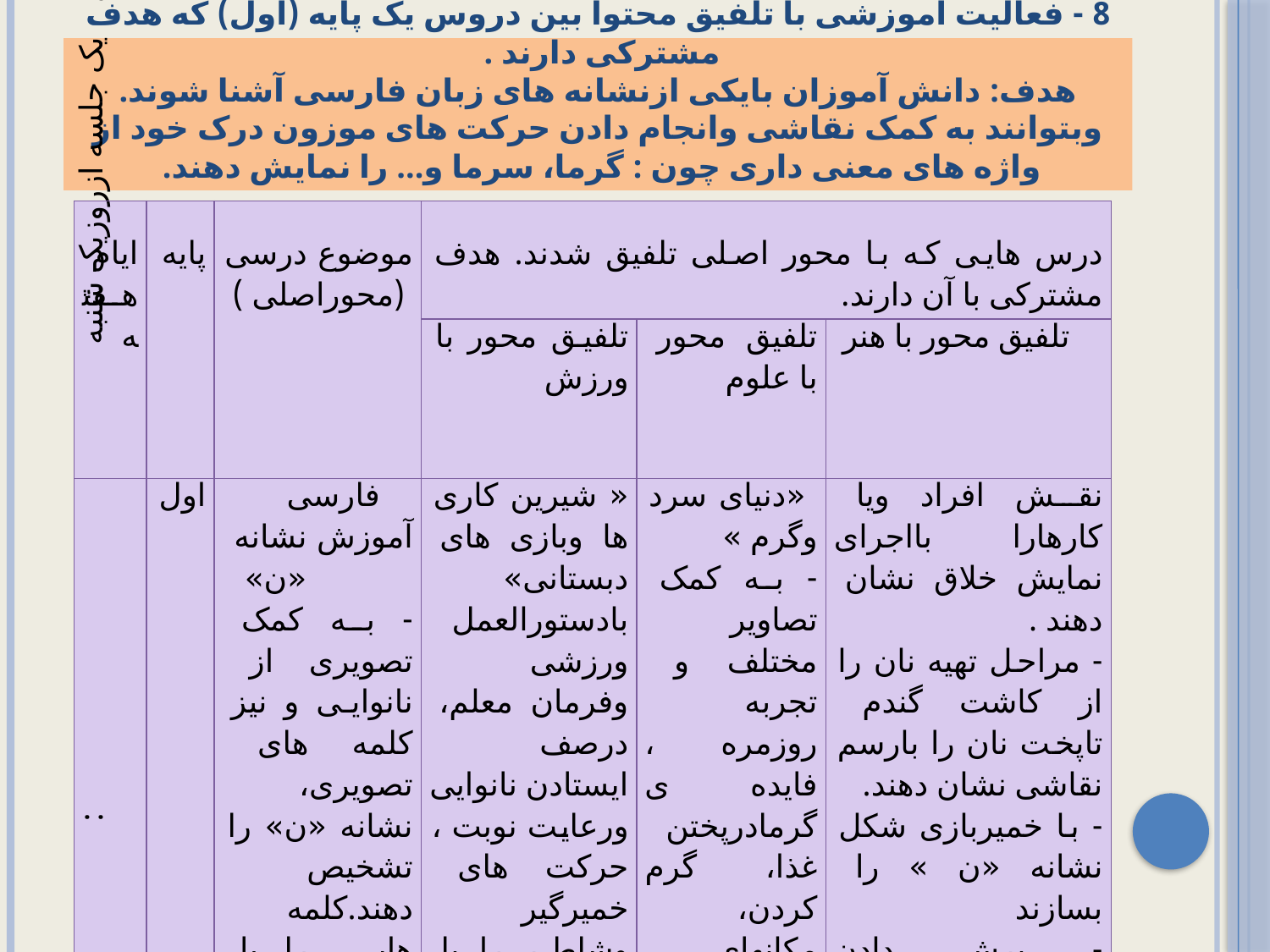

# 8 - فعالیت آموزشی با تلفیق محتوا بین دروس یک پایه (اول) که هدف مشترکی دارند . هدف: دانش آموزان بایکی ازنشانه های زبان فارسی آشنا شوند. وبتوانند به کمک نقاشی وانجام دادن حرکت های موزون درک خود از واژه های معنی داری چون : گرما، سرما و... را نمایش دهند.
| ایام هفته | پایه | موضوع درسی (محوراصلی ) | درس هایی که با محور اصلی تلفیق شدند. هدف مشترکی با آن دارند. |  |  |
| --- | --- | --- | --- | --- | --- |
|  |  |  | تلفیق محور با ورزش | تلفیق محور با علوم | تلفیق محور با هنر |
| بطور مثال : یک جلسه ازروزیک شنبه | اول | فارسی آموزش نشانه «ن» - به کمک تصویری از نانوایی و نیز کلمه های تصویری، نشانه «ن» را تشخیص دهند.کلمه هایی را با نشانه «ن» بنویسند. | « شیرین کاری ها وبازی های دبستانی» بادستورالعمل ورزشی وفرمان معلم، درصف ایستادن نانوایی ورعایت نوبت ، حرکت های خمیرگیر وشاطر را با تقلید حرکت ها نمایش دهند . | «دنیای سرد وگرم » - به کمک تصاویر مختلف و تجربه روزمره ، فایده ی گرمادرپختن غذا، گرم کردن، مکانهای گرم ، منبع گرما و... را تشخیص دهند . | نقش افراد ویا کارهارا بااجرای نمایش خلاق نشان دهند . - مراحل تهیه نان را از کاشت گندم تاپخت نان را بارسم نقاشی نشان دهند. - با خمیربازی شکل نشانه «ن » را بسازند - برش دادن نشانه«ن» در روزنامه، نوشتن روی کاغذوتزیین کردن نشانه با ماسه (پرورش خلاقیت) |